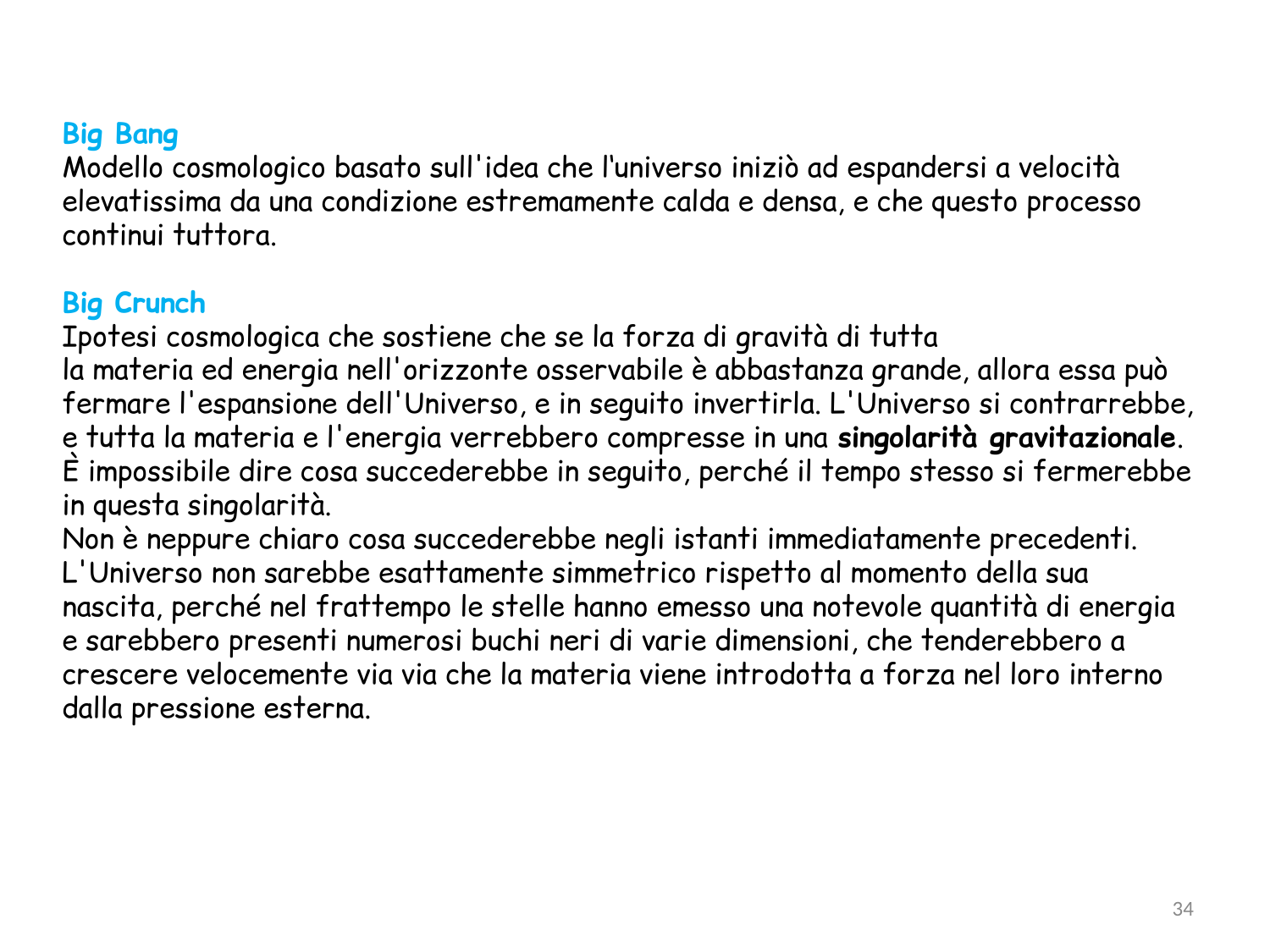

Big Bang
Modello cosmologico basato sull'idea che l‘universo iniziò ad espandersi a velocità elevatissima da una condizione estremamente calda e densa, e che questo processo continui tuttora.

Big Crunch
Ipotesi cosmologica che sostiene che se la forza di gravità di tutta la materia ed energia nell'orizzonte osservabile è abbastanza grande, allora essa può fermare l'espansione dell'Universo, e in seguito invertirla. L'Universo si contrarrebbe, e tutta la materia e l'energia verrebbero compresse in una singolarità gravitazionale. È impossibile dire cosa succederebbe in seguito, perché il tempo stesso si fermerebbe in questa singolarità.
Non è neppure chiaro cosa succederebbe negli istanti immediatamente precedenti. L'Universo non sarebbe esattamente simmetrico rispetto al momento della sua nascita, perché nel frattempo le stelle hanno emesso una notevole quantità di energia e sarebbero presenti numerosi buchi neri di varie dimensioni, che tenderebbero a crescere velocemente via via che la materia viene introdotta a forza nel loro interno dalla pressione esterna.

34